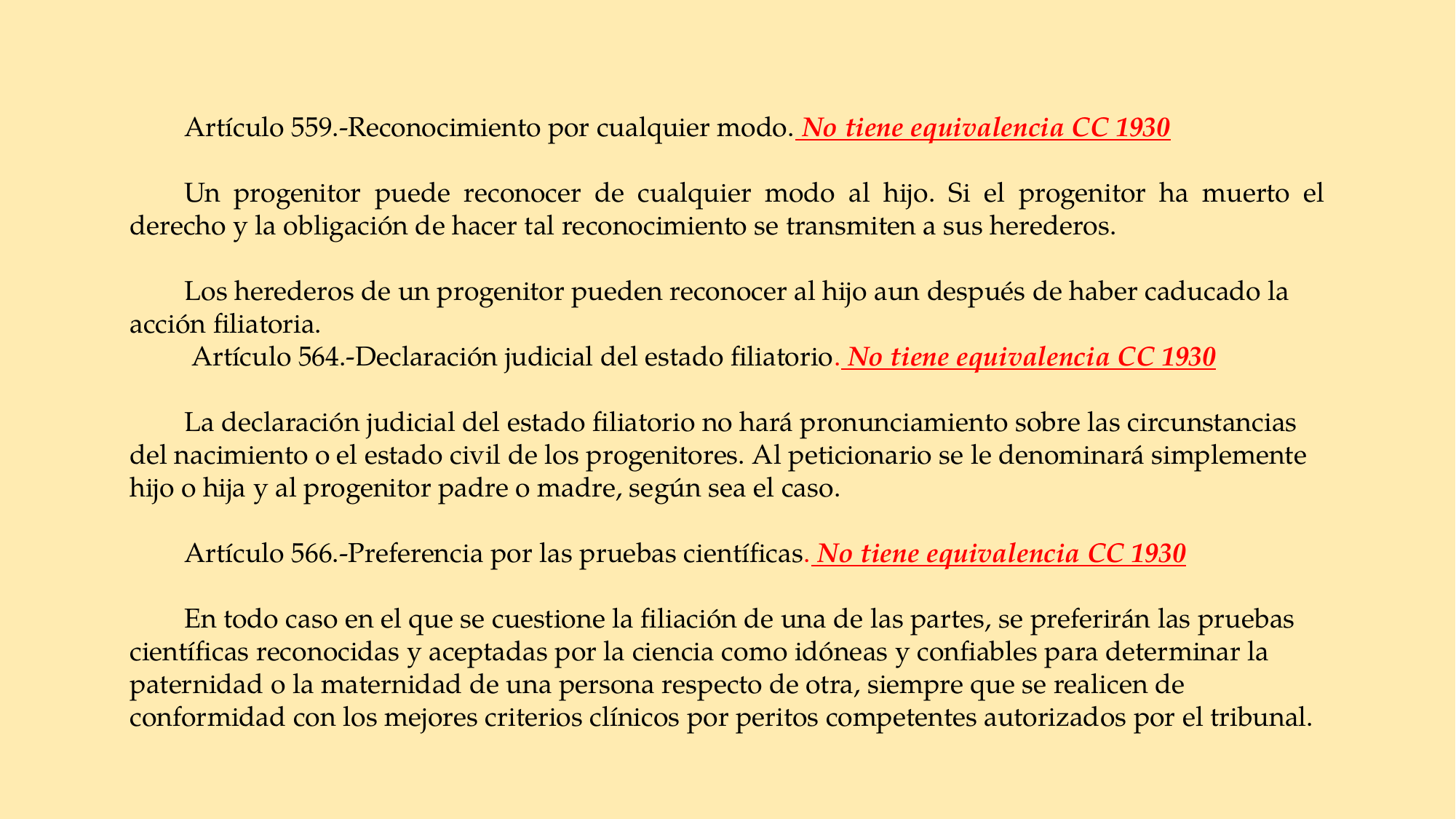

Artículo 559.-Reconocimiento por cualquier modo. No tiene equivalencia CC 1930

Un progenitor puede reconocer de cualquier modo al hijo. Si el progenitor ha muerto el derecho y la obligación de hacer tal reconocimiento se transmiten a sus herederos.

Los herederos de un progenitor pueden reconocer al hijo aun después de haber caducado la acción filiatoria.
 Artículo 564.-Declaración judicial del estado filiatorio. No tiene equivalencia CC 1930

La declaración judicial del estado filiatorio no hará pronunciamiento sobre las circunstancias del nacimiento o el estado civil de los progenitores. Al peticionario se le denominará simplemente hijo o hija y al progenitor padre o madre, según sea el caso.

Artículo 566.-Preferencia por las pruebas científicas. No tiene equivalencia CC 1930

En todo caso en el que se cuestione la filiación de una de las partes, se preferirán las pruebas científicas reconocidas y aceptadas por la ciencia como idóneas y confiables para determinar la paternidad o la maternidad de una persona respecto de otra, siempre que se realicen de conformidad con los mejores criterios clínicos por peritos competentes autorizados por el tribunal.